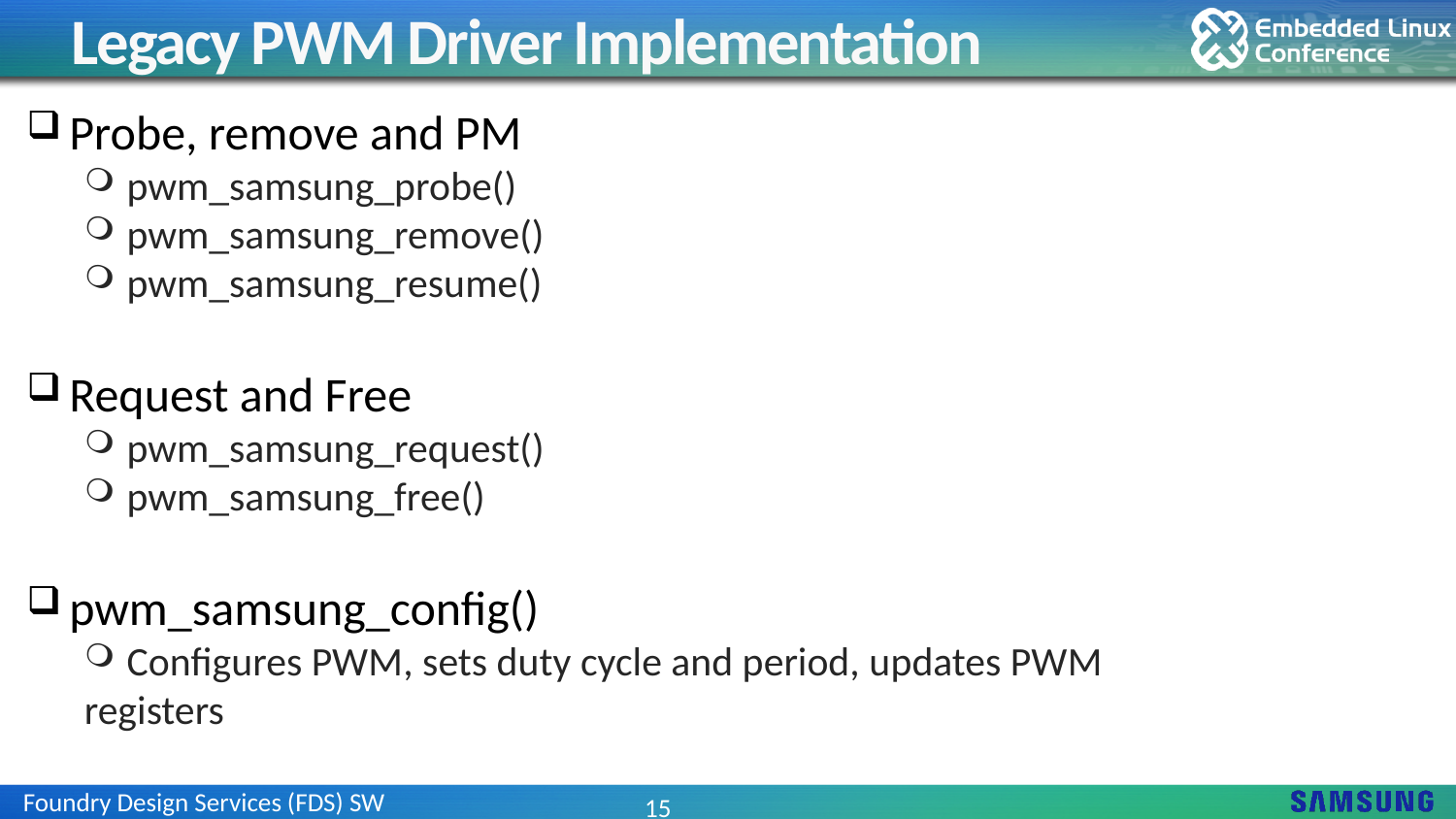

# Legacy PWM Driver Implementation
Probe, remove and PM
pwm_samsung_probe()
pwm_samsung_remove()
pwm_samsung_resume()

Request and Free
pwm_samsung_request()
pwm_samsung_free()

pwm_samsung_config()
Configures PWM, sets duty cycle and period, updates PWM
registers